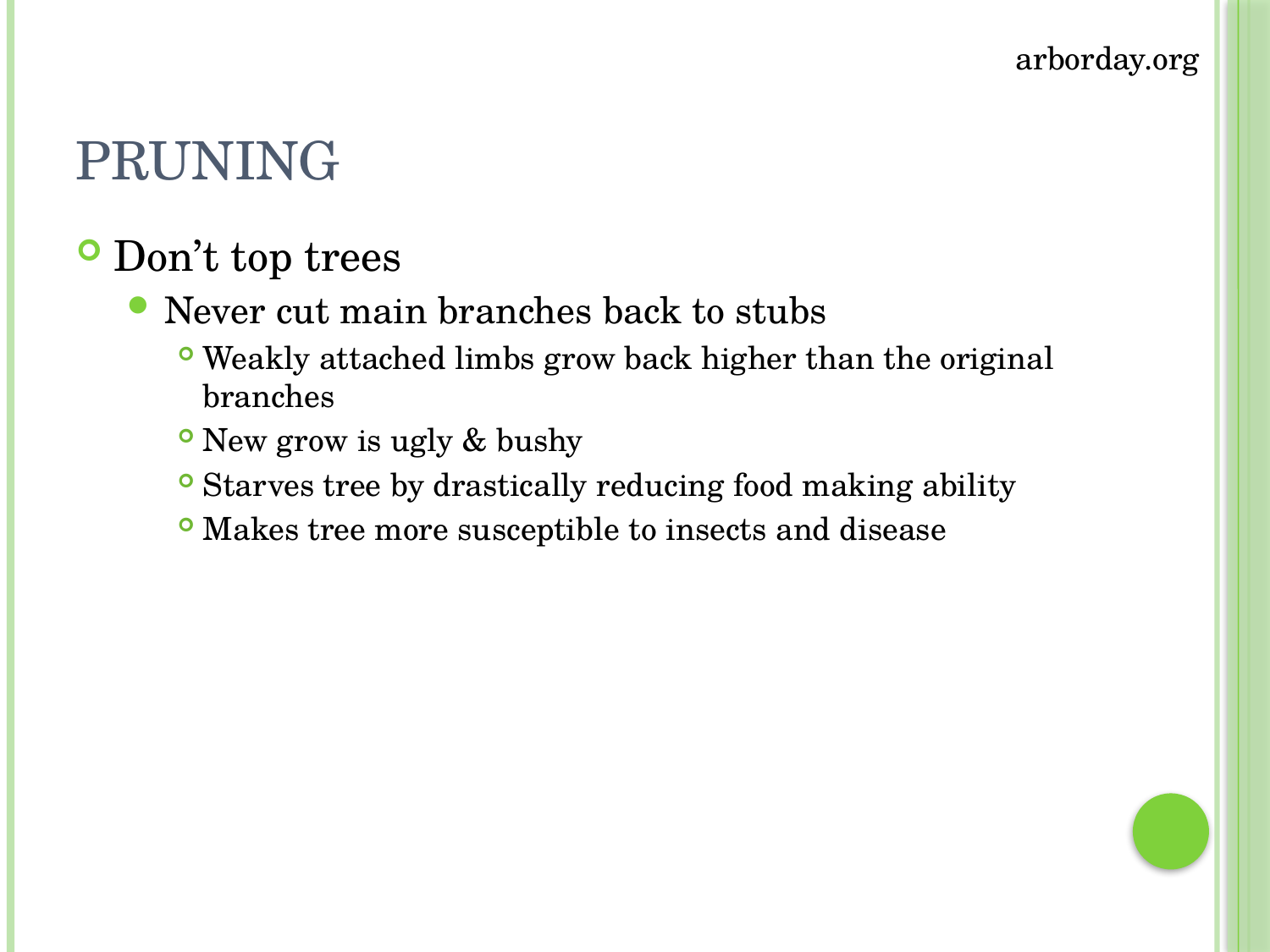

arborday.org
# Pruning
Don’t top trees
Never cut main branches back to stubs
Weakly attached limbs grow back higher than the original branches
New grow is ugly & bushy
Starves tree by drastically reducing food making ability
Makes tree more susceptible to insects and disease